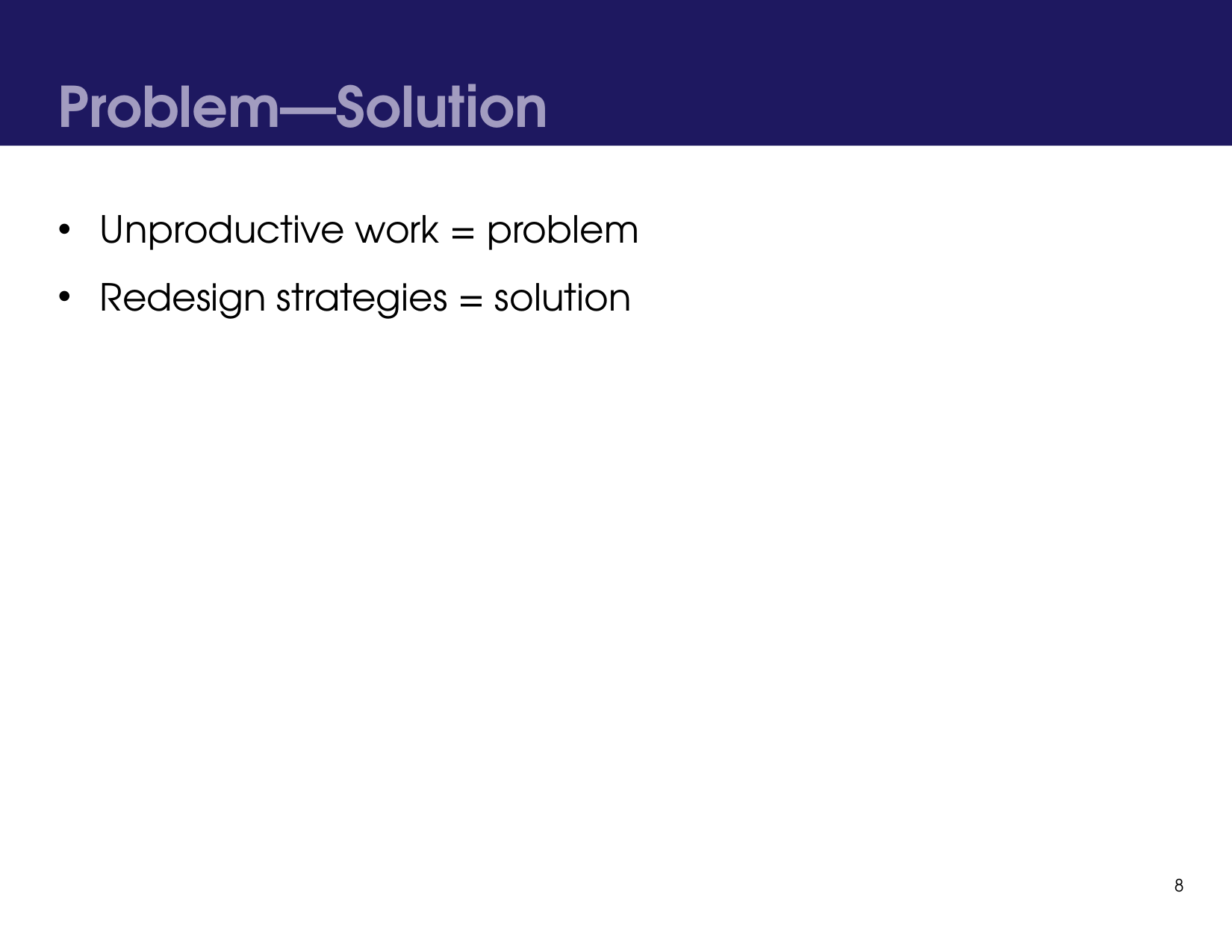

# Problem—Solution
Unproductive work = problem
Redesign strategies = solution
8